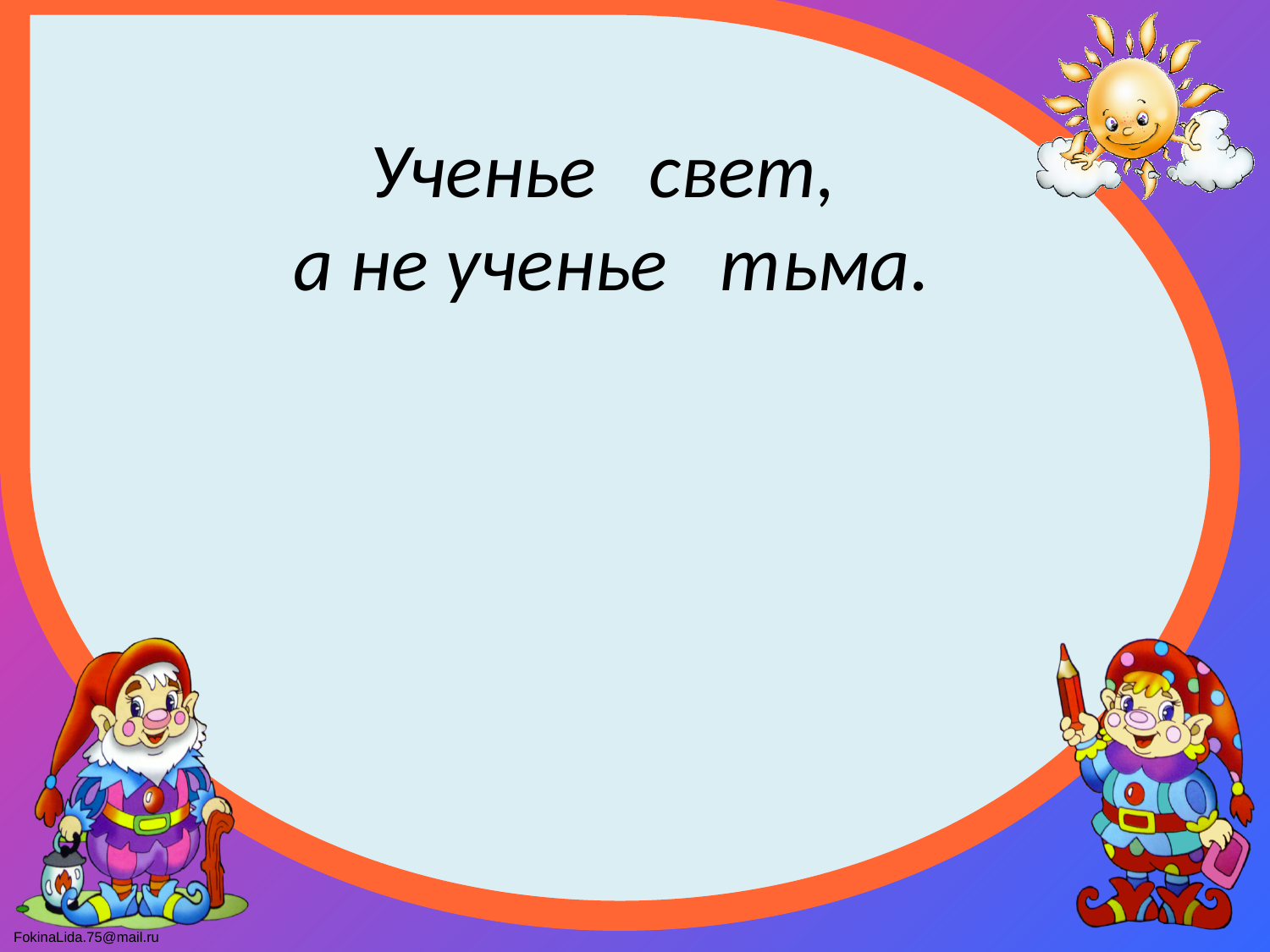

# Ученье   свет, а не ученье   тьма.